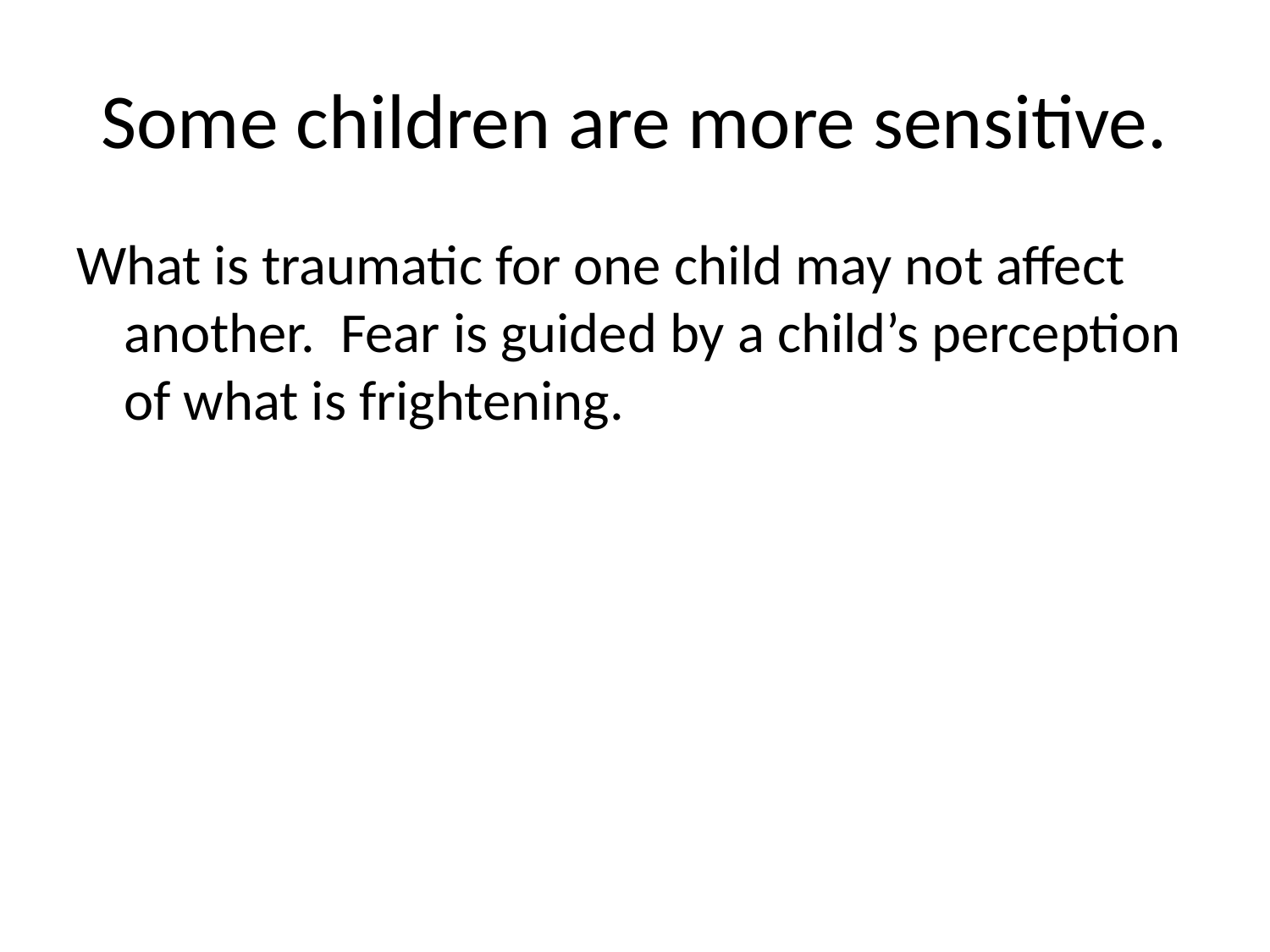

# Some children are more sensitive.
What is traumatic for one child may not affect another.  Fear is guided by a child’s perception of what is frightening.